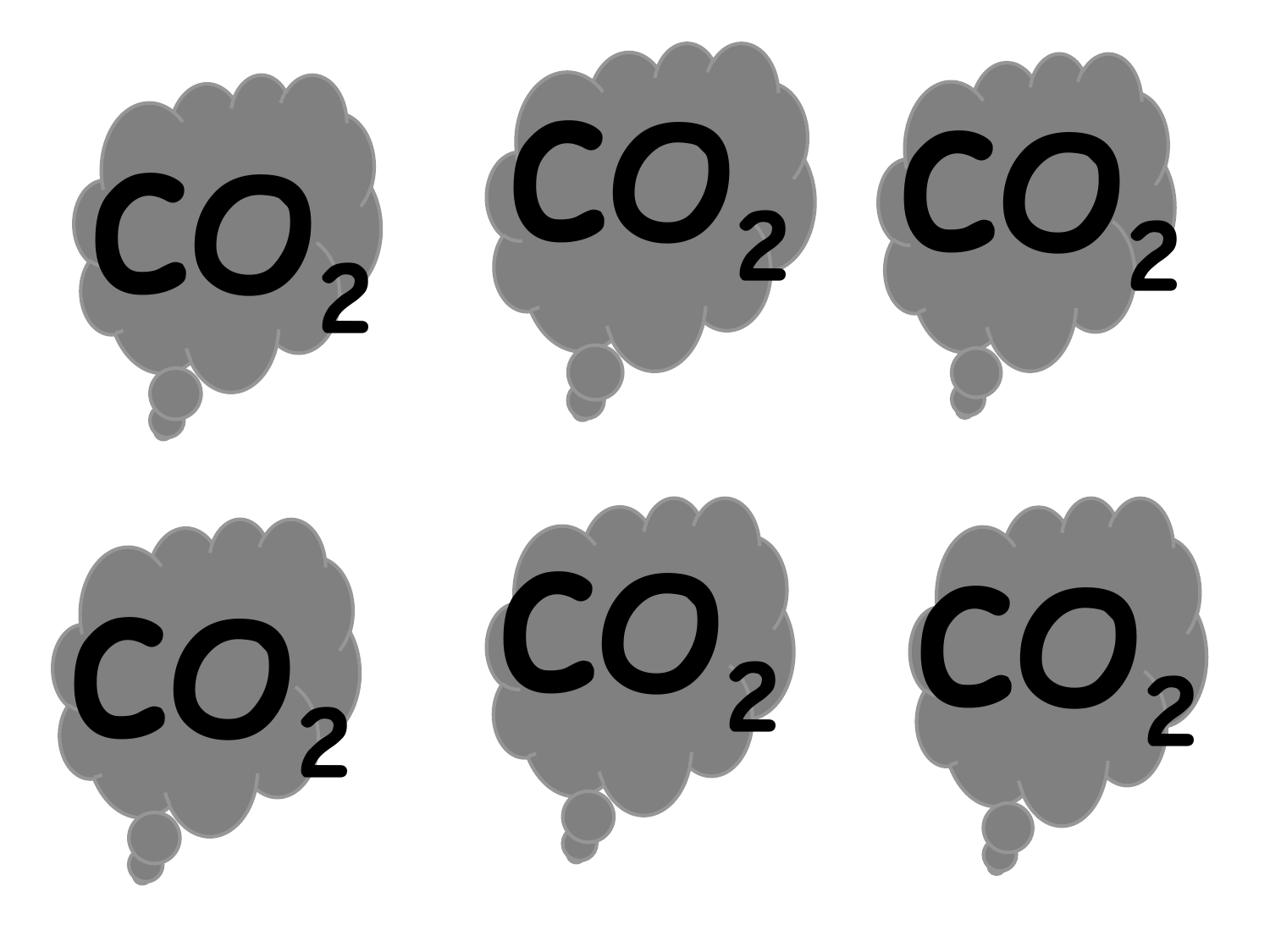

CO2
CO2
CO2
# CO2

CO2
CO2